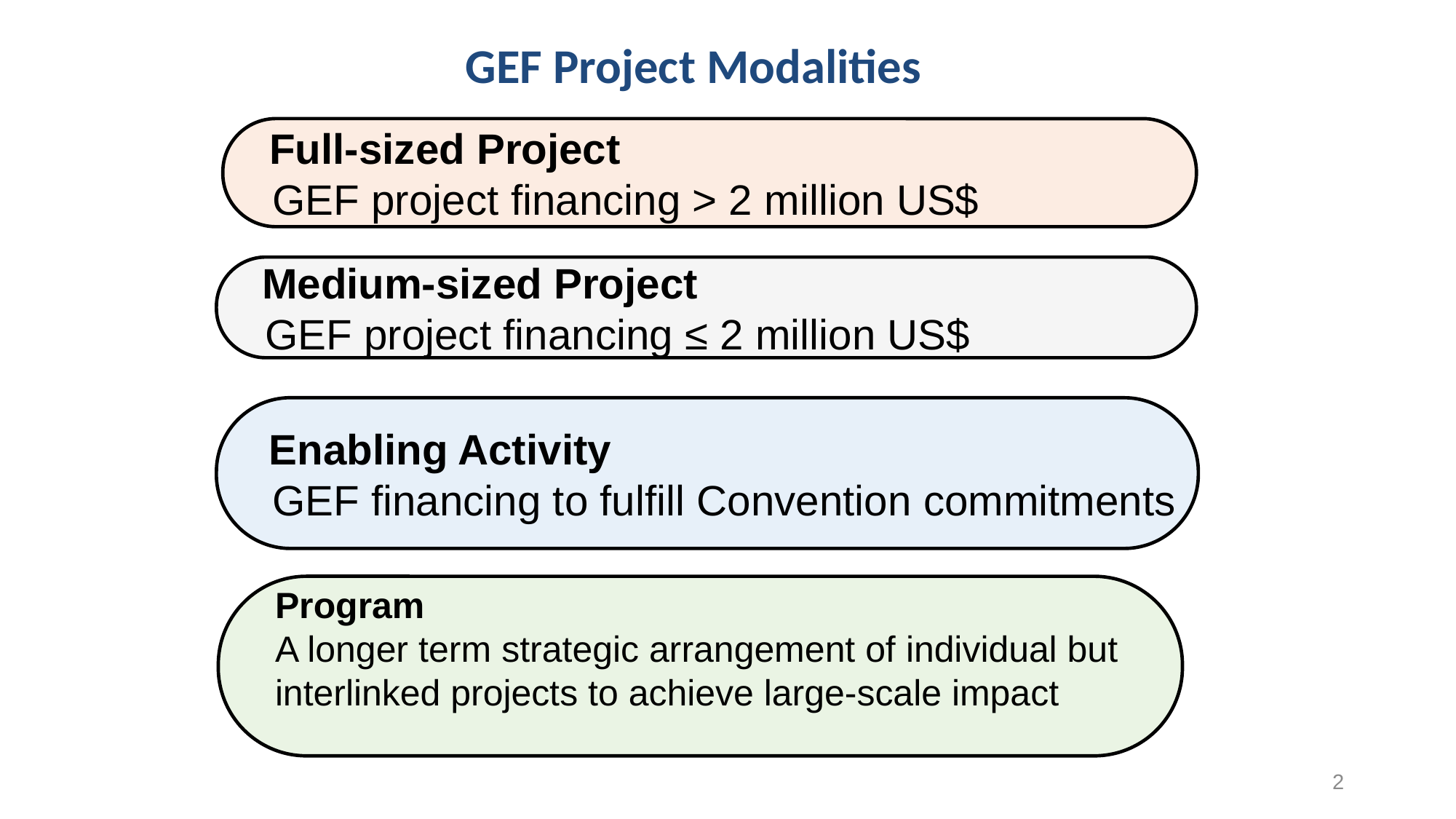

# GEF Project Modalities
  Full-sized Project
  GEF project financing > 2 million US$
  Medium-sized Project
  GEF project financing ≤ 2 million US$
  Enabling Activity
  GEF financing to fulfill Convention commitments
  Program
  A longer term strategic arrangement of individual but
  interlinked projects to achieve large-scale impact

2